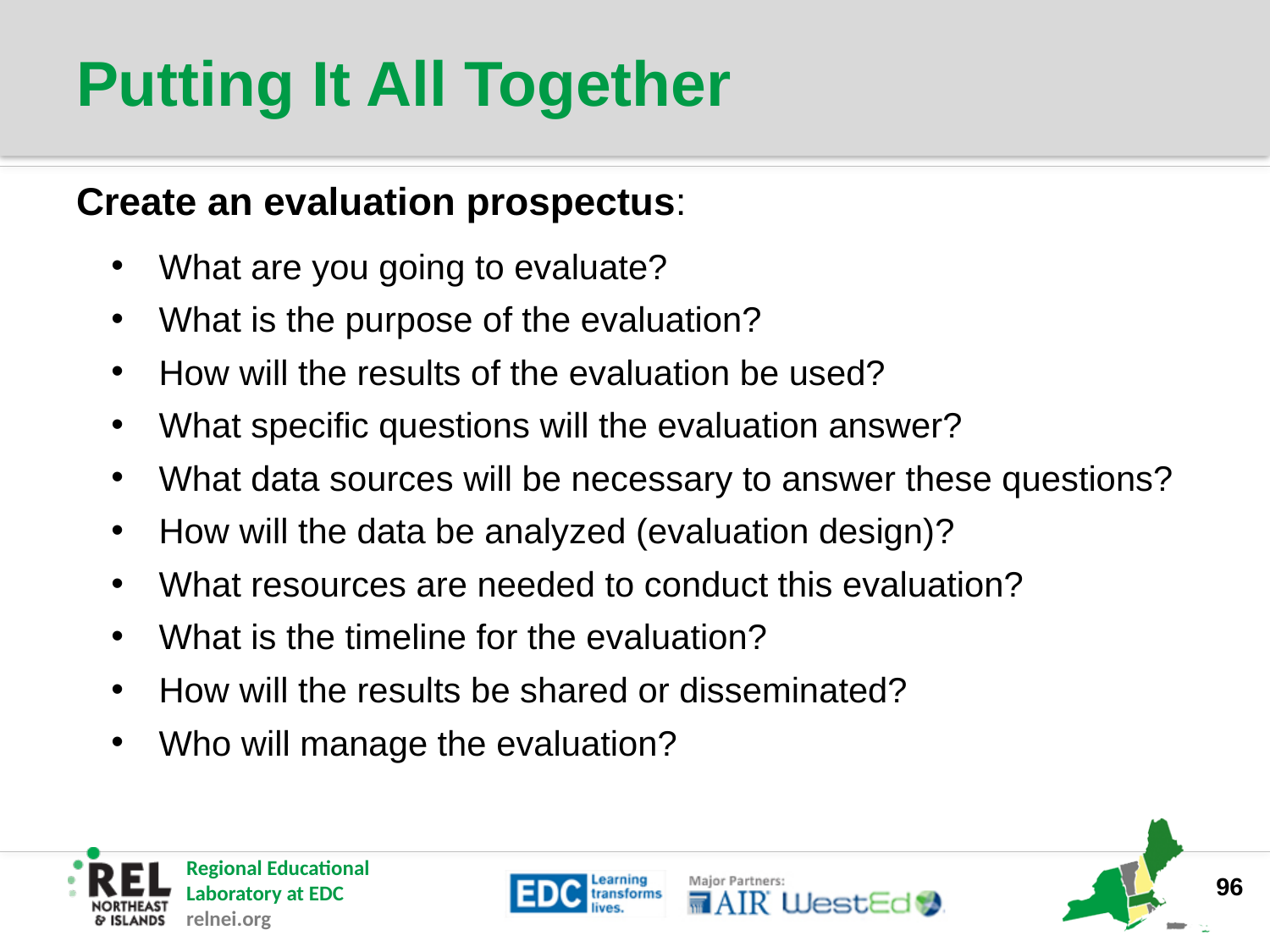

# Putting It All Together
Create an evaluation prospectus:
What are you going to evaluate?
What is the purpose of the evaluation?
How will the results of the evaluation be used?
What specific questions will the evaluation answer?
What data sources will be necessary to answer these questions?
How will the data be analyzed (evaluation design)?
What resources are needed to conduct this evaluation?
What is the timeline for the evaluation?
How will the results be shared or disseminated?
Who will manage the evaluation?

96